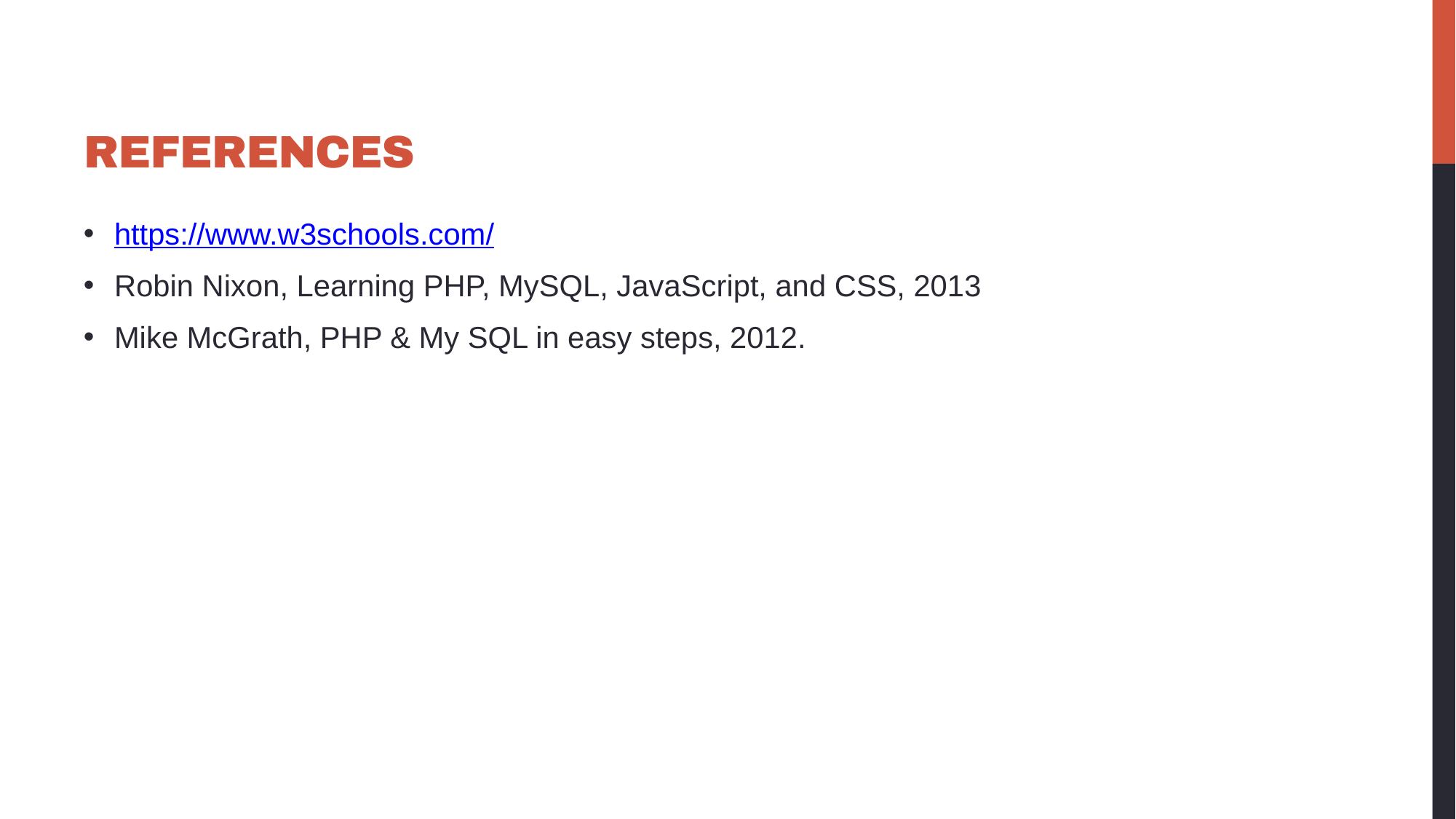

# References
https://www.w3schools.com/
Robin Nixon, Learning PHP, MySQL, JavaScript, and CSS, 2013
Mike McGrath, PHP & My SQL in easy steps, 2012.